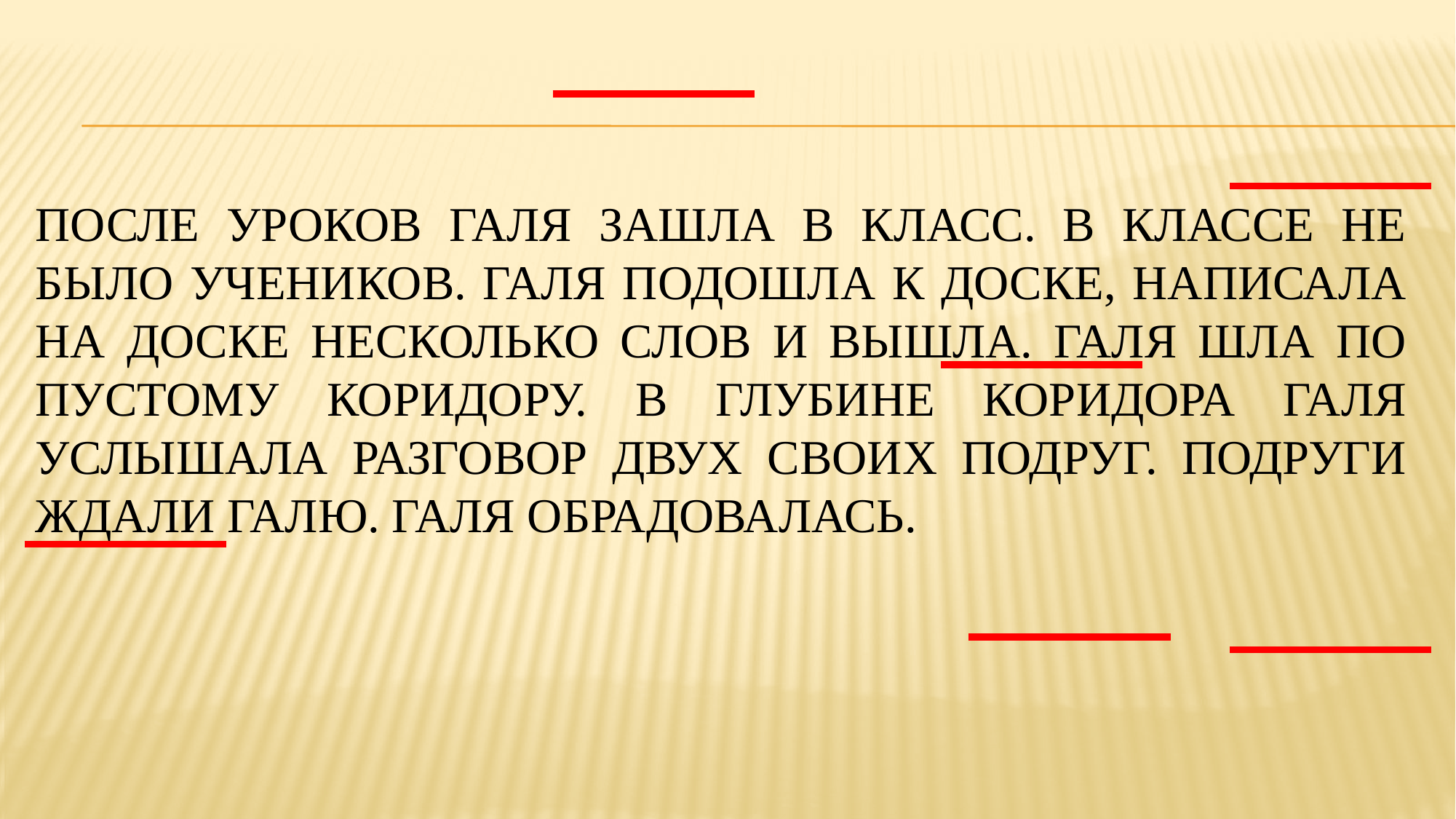

# После уроков Галя зашла в класс. В классе не было учеников. Галя подошла к доске, написала на доске несколько слов и вышла. Галя шла по пустому коридору. В глубине коридора Галя услышала разговор двух своих подруг. Подруги ждали Галю. Галя обрадовалась.